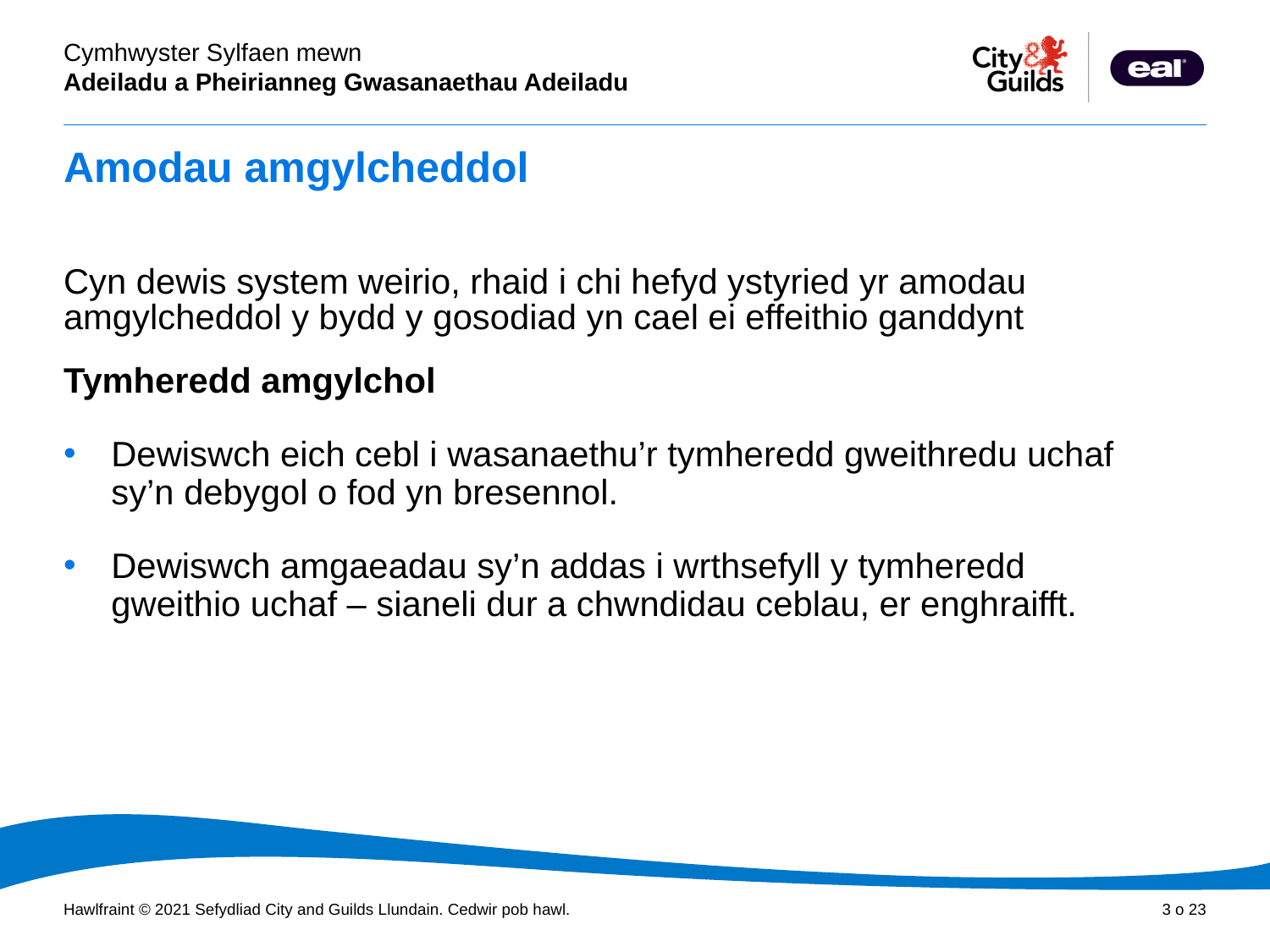

# Amodau amgylcheddol
Cyn dewis system weirio, rhaid i chi hefyd ystyried yr amodau amgylcheddol y bydd y gosodiad yn cael ei effeithio ganddynt
Tymheredd amgylchol
Dewiswch eich cebl i wasanaethu’r tymheredd gweithredu uchaf sy’n debygol o fod yn bresennol.
Dewiswch amgaeadau sy’n addas i wrthsefyll y tymheredd gweithio uchaf – sianeli dur a chwndidau ceblau, er enghraifft.